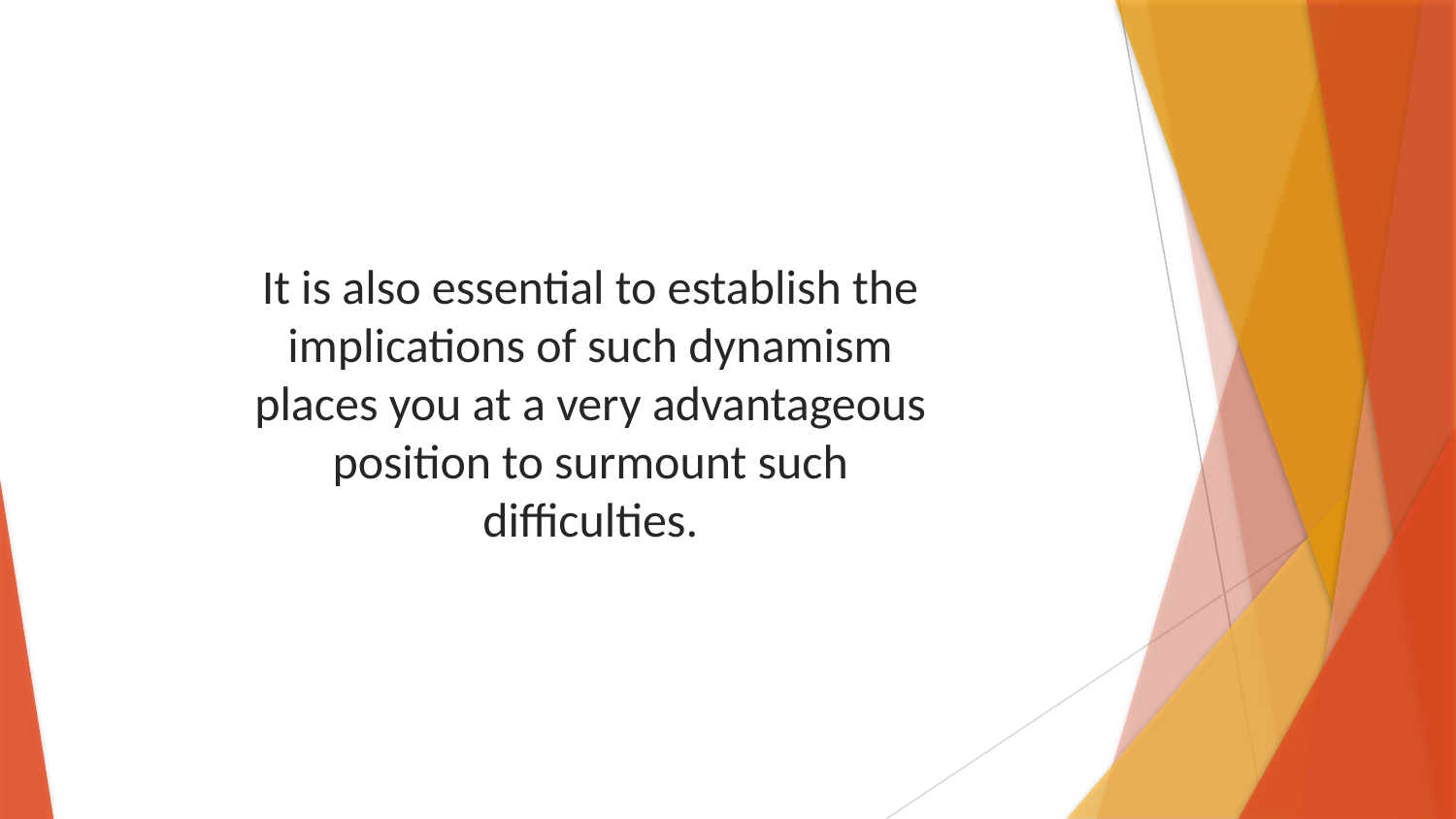

It is also essential to establish the implications of such dynamism places you at a very advantageous position to surmount such difficulties.